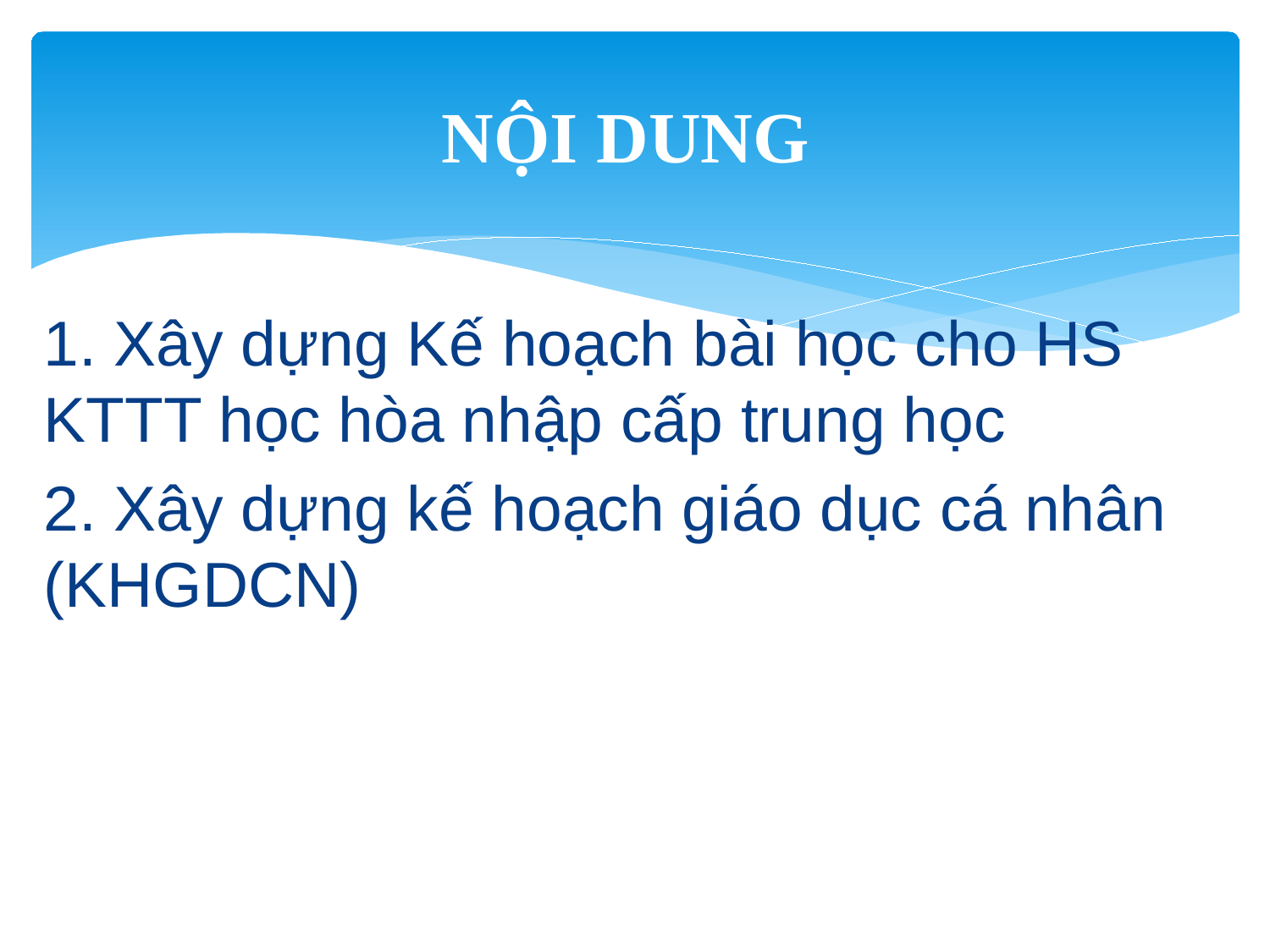

# NỘI DUNG
1. Xây dựng Kế hoạch bài học cho HS KTTT học hòa nhập cấp trung học
2. Xây dựng kế hoạch giáo dục cá nhân (KHGDCN)